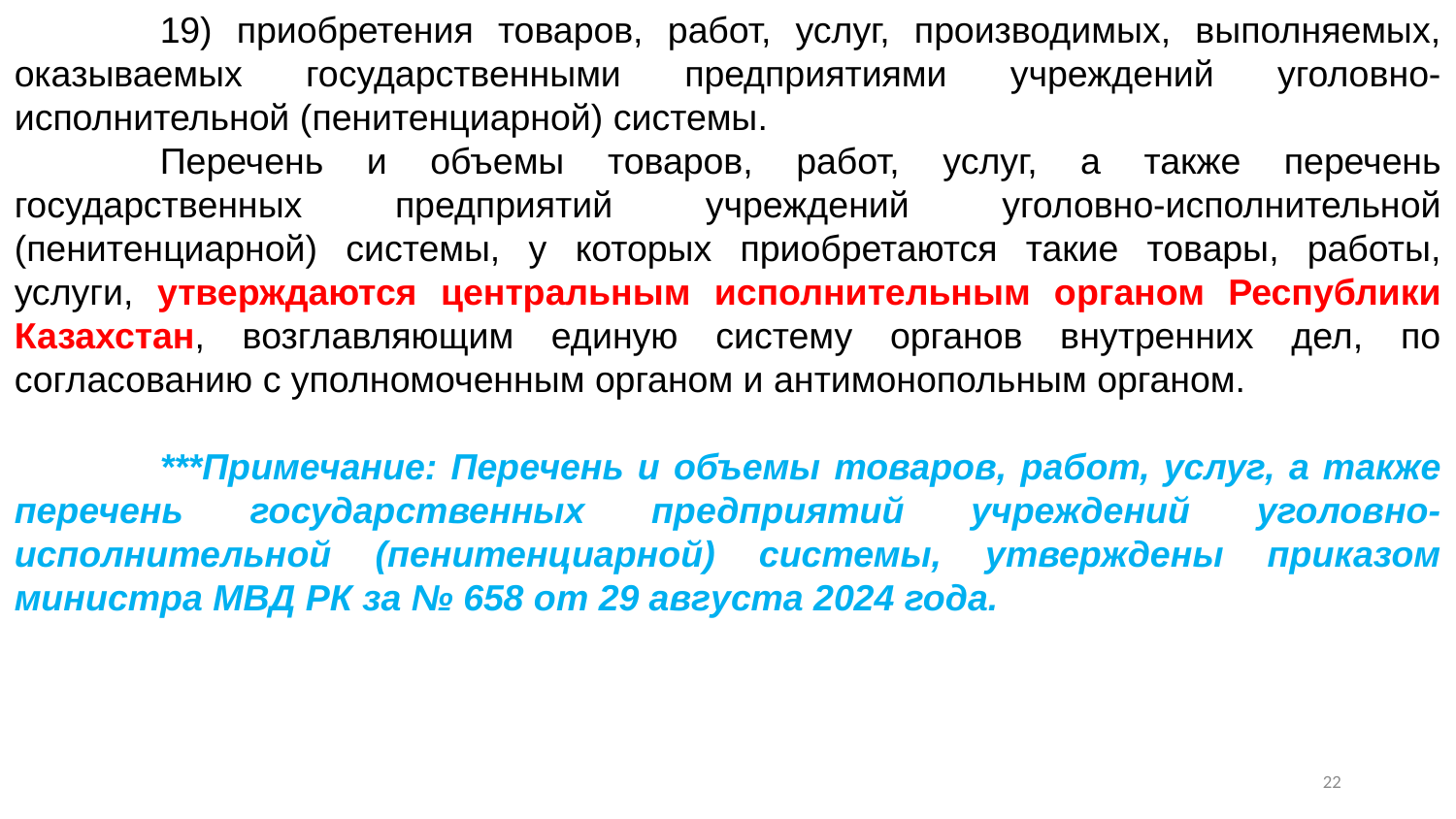

19) приобретения товаров, работ, услуг, производимых, выполняемых, оказываемых государственными предприятиями учреждений уголовно-исполнительной (пенитенциарной) системы.
	Перечень и объемы товаров, работ, услуг, а также перечень государственных предприятий учреждений уголовно-исполнительной (пенитенциарной) системы, у которых приобретаются такие товары, работы, услуги, утверждаются центральным исполнительным органом Республики Казахстан, возглавляющим единую систему органов внутренних дел, по согласованию с уполномоченным органом и антимонопольным органом.

	***Примечание: Перечень и объемы товаров, работ, услуг, а также перечень государственных предприятий учреждений уголовно-исполнительной (пенитенциарной) системы, утверждены приказом министра МВД РК за № 658 от 29 августа 2024 года.

22